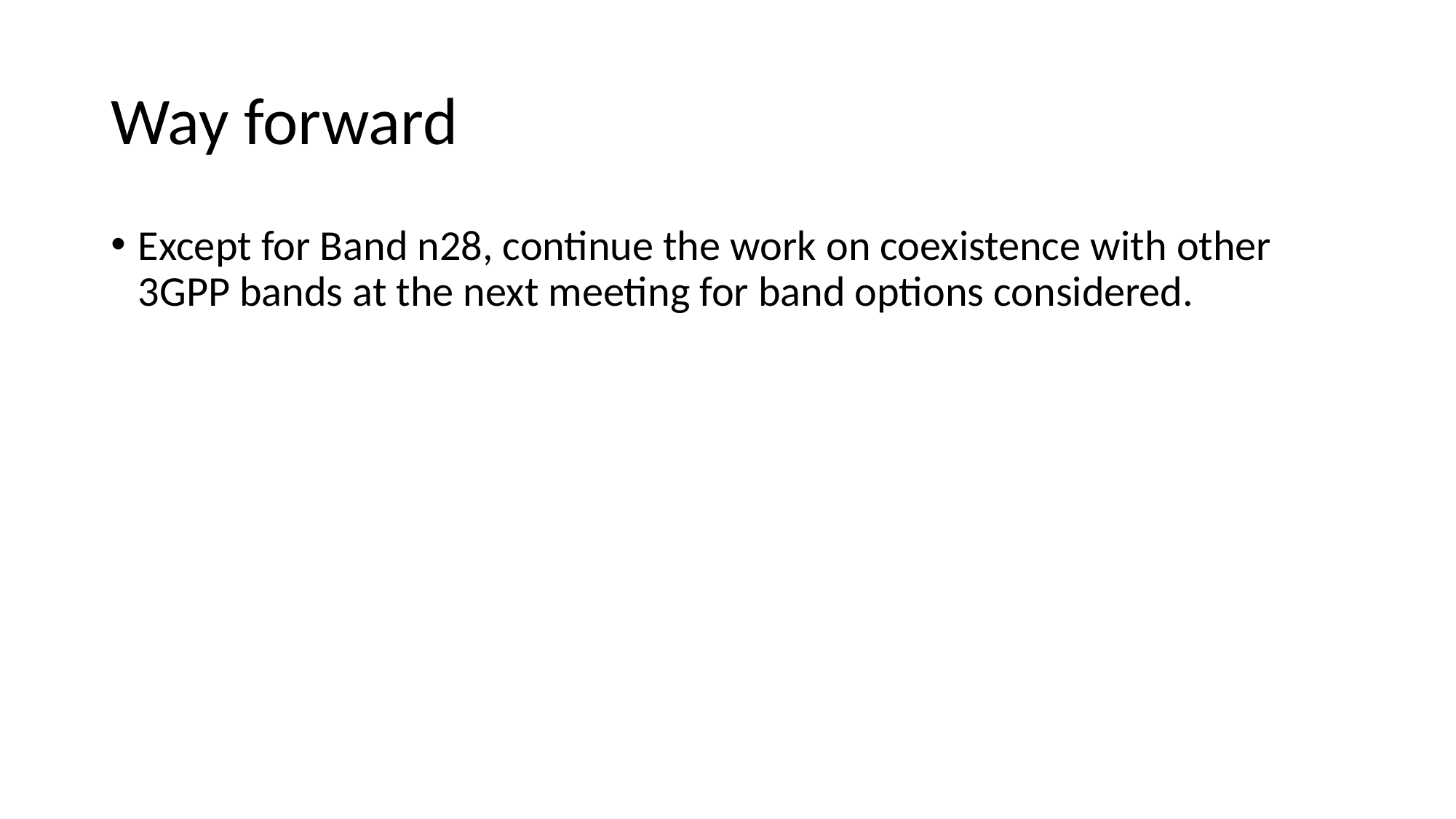

# Way forward
Except for Band n28, continue the work on coexistence with other 3GPP bands at the next meeting for band options considered.